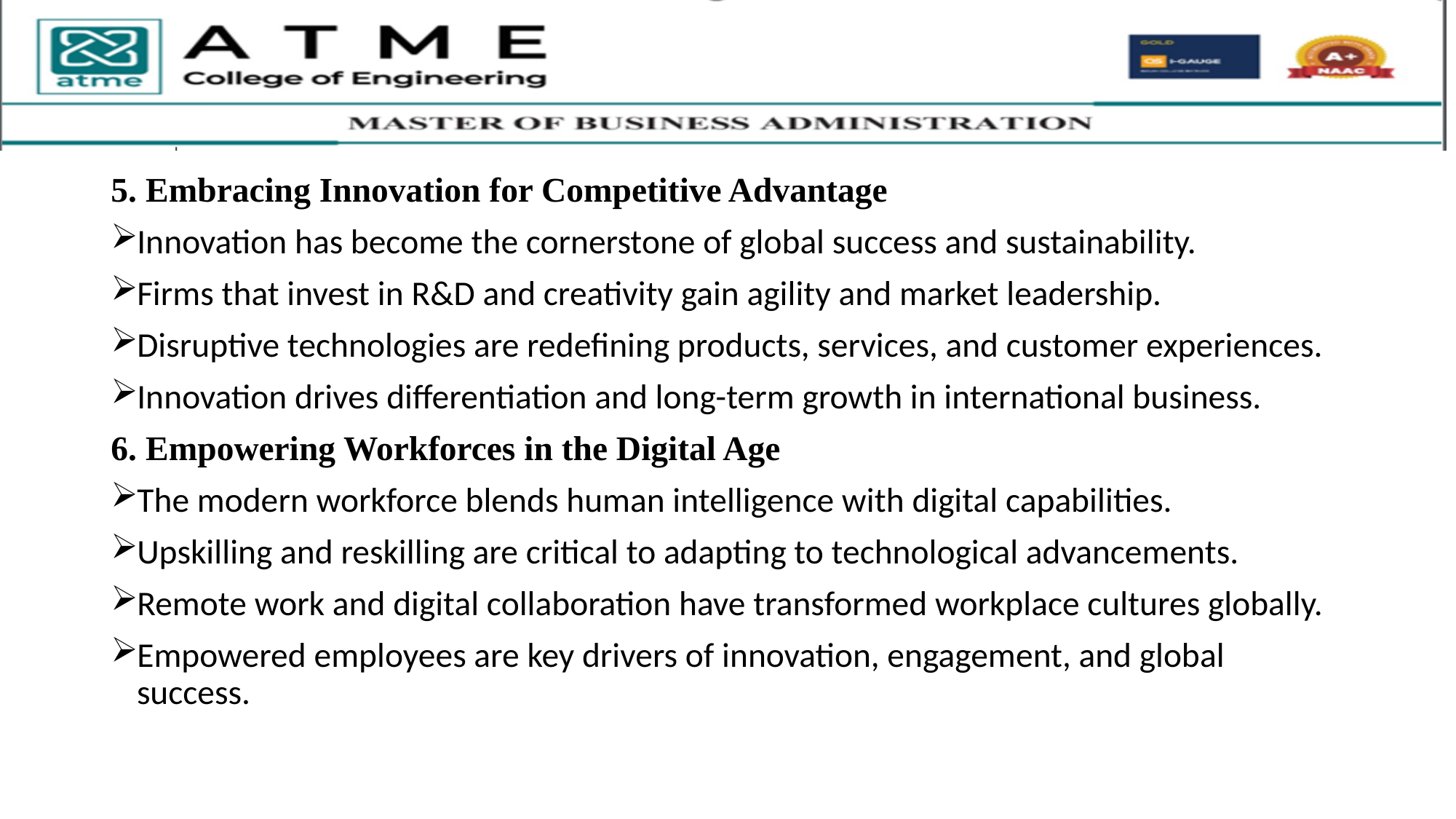

5. Embracing Innovation for Competitive Advantage
Innovation has become the cornerstone of global success and sustainability.
Firms that invest in R&D and creativity gain agility and market leadership.
Disruptive technologies are redefining products, services, and customer experiences.
Innovation drives differentiation and long-term growth in international business.
6. Empowering Workforces in the Digital Age
The modern workforce blends human intelligence with digital capabilities.
Upskilling and reskilling are critical to adapting to technological advancements.
Remote work and digital collaboration have transformed workplace cultures globally.
Empowered employees are key drivers of innovation, engagement, and global success.